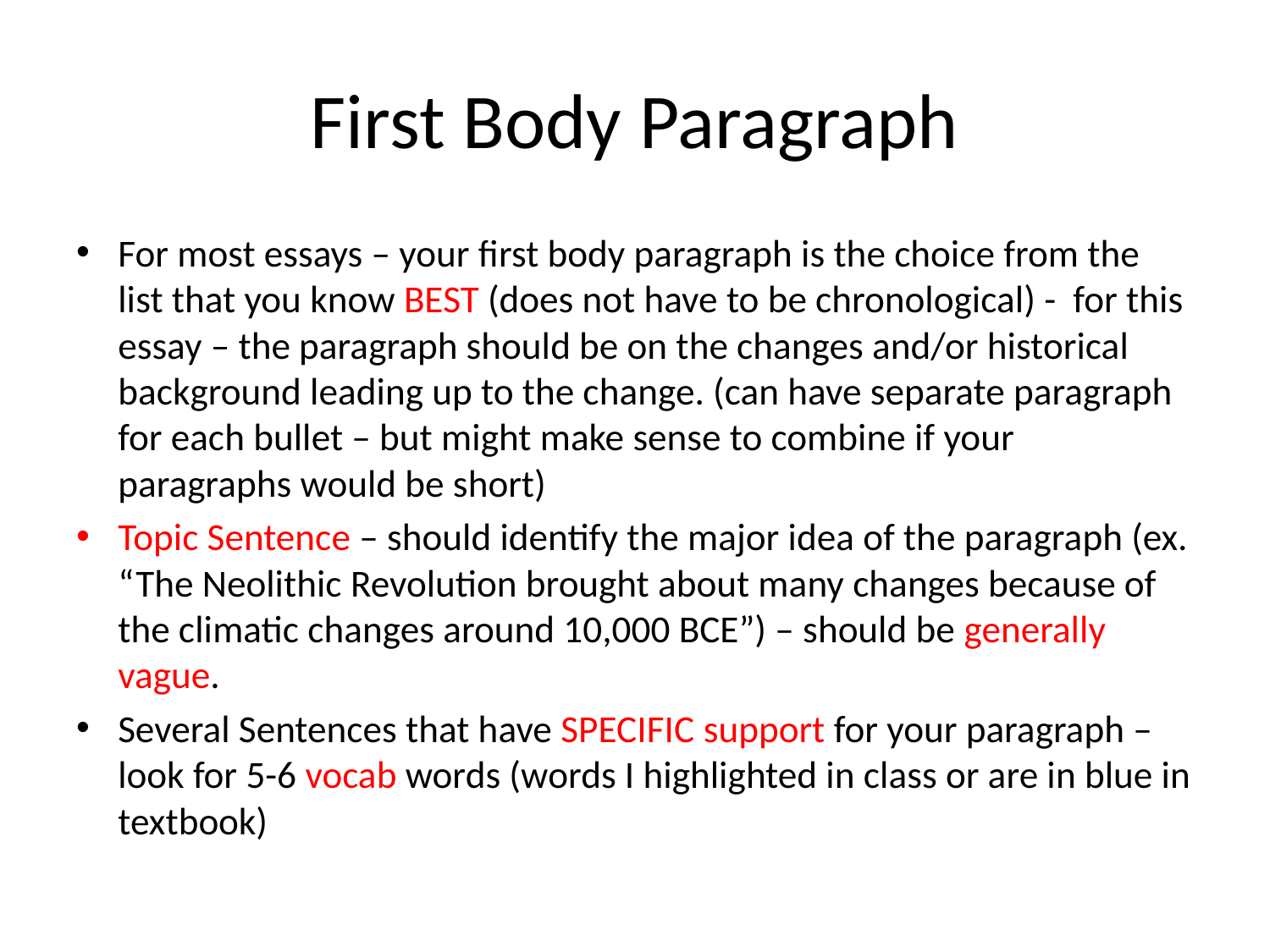

# First Body Paragraph
For most essays – your first body paragraph is the choice from the list that you know BEST (does not have to be chronological) -  for this essay – the paragraph should be on the changes and/or historical background leading up to the change. (can have separate paragraph for each bullet – but might make sense to combine if your paragraphs would be short)
Topic Sentence – should identify the major idea of the paragraph (ex. “The Neolithic Revolution brought about many changes because of the climatic changes around 10,000 BCE”) – should be generally vague.
Several Sentences that have SPECIFIC support for your paragraph – look for 5-6 vocab words (words I highlighted in class or are in blue in textbook)